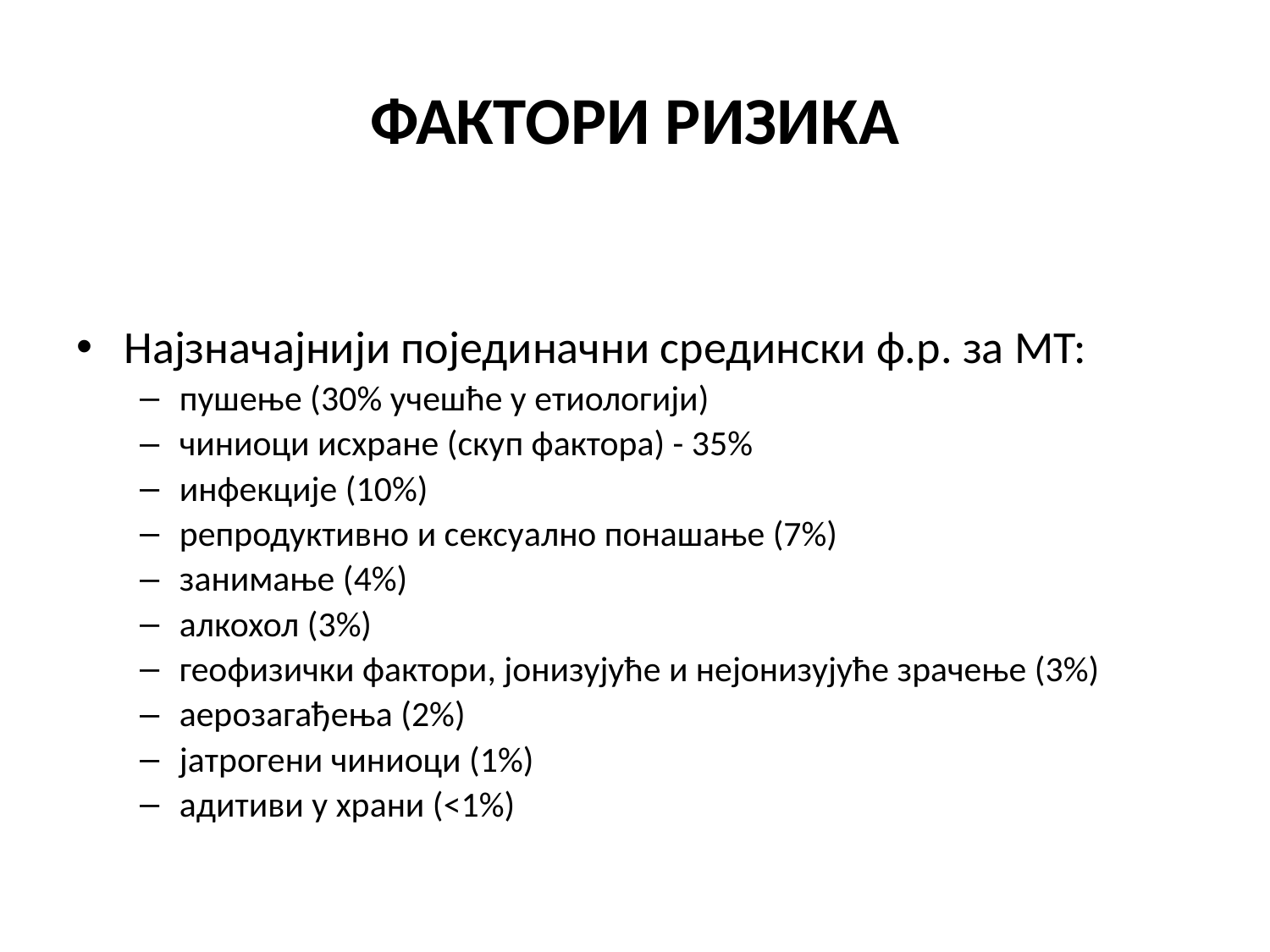

# ФАКТОРИ РИЗИКА
Најзначајнији појединачни средински ф.р. за МТ:
пушење (30% учешће у етиологији)
чиниоци исхране (скуп фактора) - 35%
инфекције (10%)
репродуктивно и сексуално понашање (7%)
занимање (4%)
алкохол (3%)
геофизички фактори, јонизујуће и нејонизујуће зрачење (3%)
аерозагађења (2%)
јатрогени чиниоци (1%)
адитиви у храни (<1%)